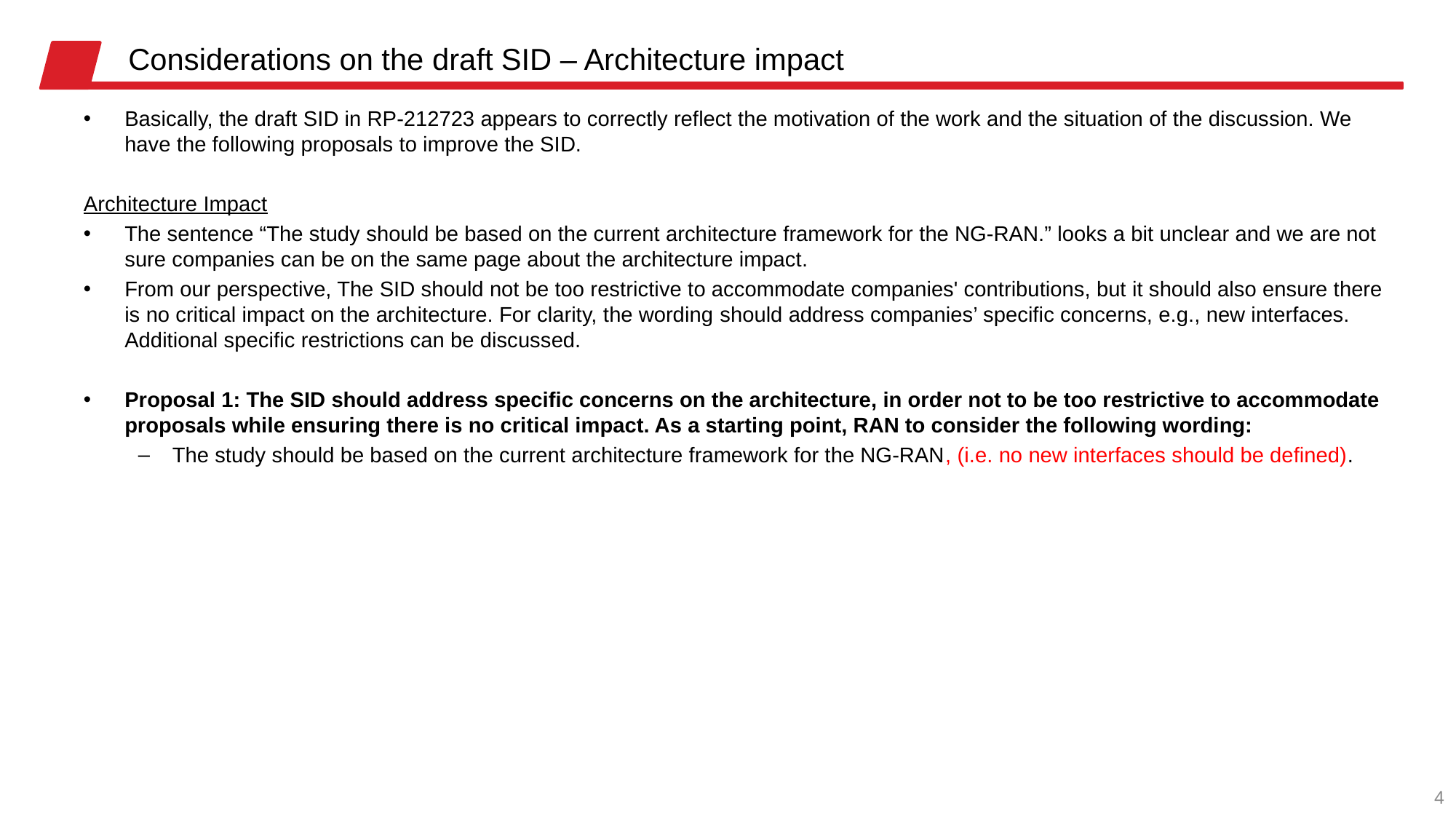

# Considerations on the draft SID – Architecture impact
Basically, the draft SID in RP-212723 appears to correctly reflect the motivation of the work and the situation of the discussion. We have the following proposals to improve the SID.

Architecture Impact
The sentence “The study should be based on the current architecture framework for the NG-RAN.” looks a bit unclear and we are not sure companies can be on the same page about the architecture impact.
From our perspective, The SID should not be too restrictive to accommodate companies' contributions, but it should also ensure there is no critical impact on the architecture. For clarity, the wording should address companies’ specific concerns, e.g., new interfaces. Additional specific restrictions can be discussed.

Proposal 1: The SID should address specific concerns on the architecture, in order not to be too restrictive to accommodate proposals while ensuring there is no critical impact. As a starting point, RAN to consider the following wording:
The study should be based on the current architecture framework for the NG-RAN, (i.e. no new interfaces should be defined).
4